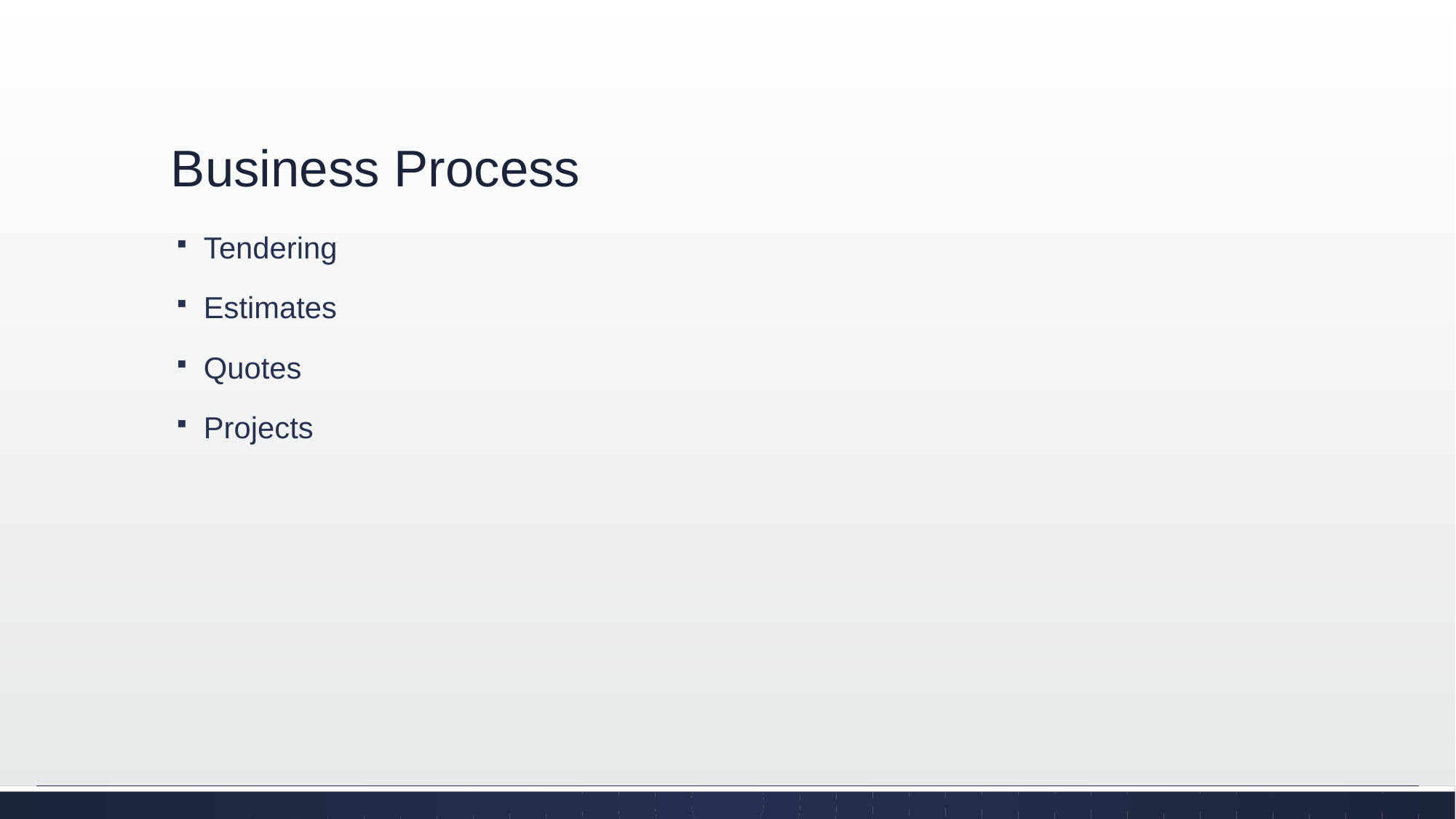

# Business Process
Tendering
Estimates
Quotes
Projects